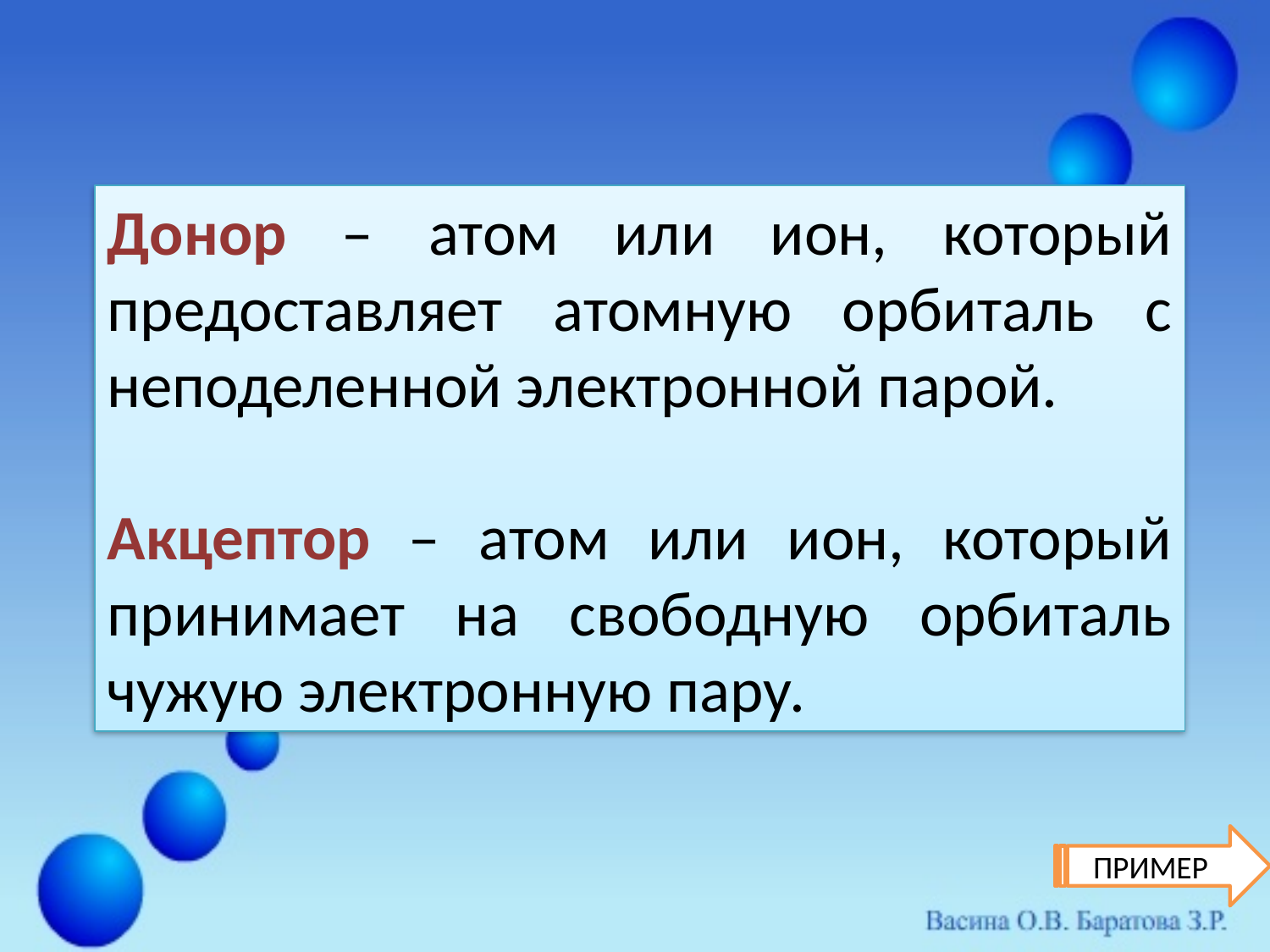

Донор – атом или ион, который предоставляет атомную орбиталь с неподеленной электронной парой.

Акцептор – атом или ион, который принимает на свободную орбиталь чужую электронную пару.
ПРИМЕРР